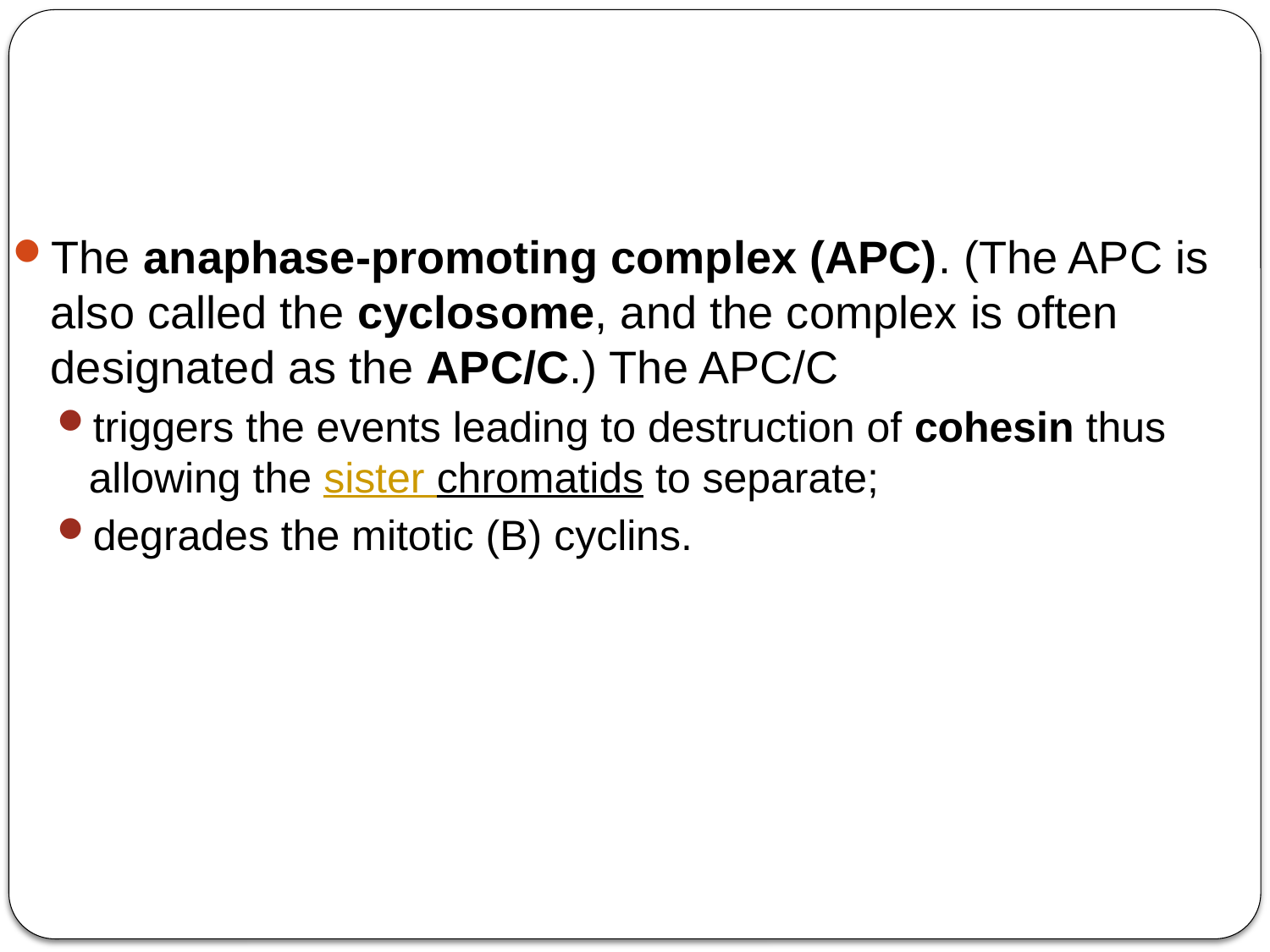

#
The anaphase-promoting complex (APC). (The APC is also called the cyclosome, and the complex is often designated as the APC/C.) The APC/C
triggers the events leading to destruction of cohesin thus allowing the sister chromatids to separate;
degrades the mitotic (B) cyclins.